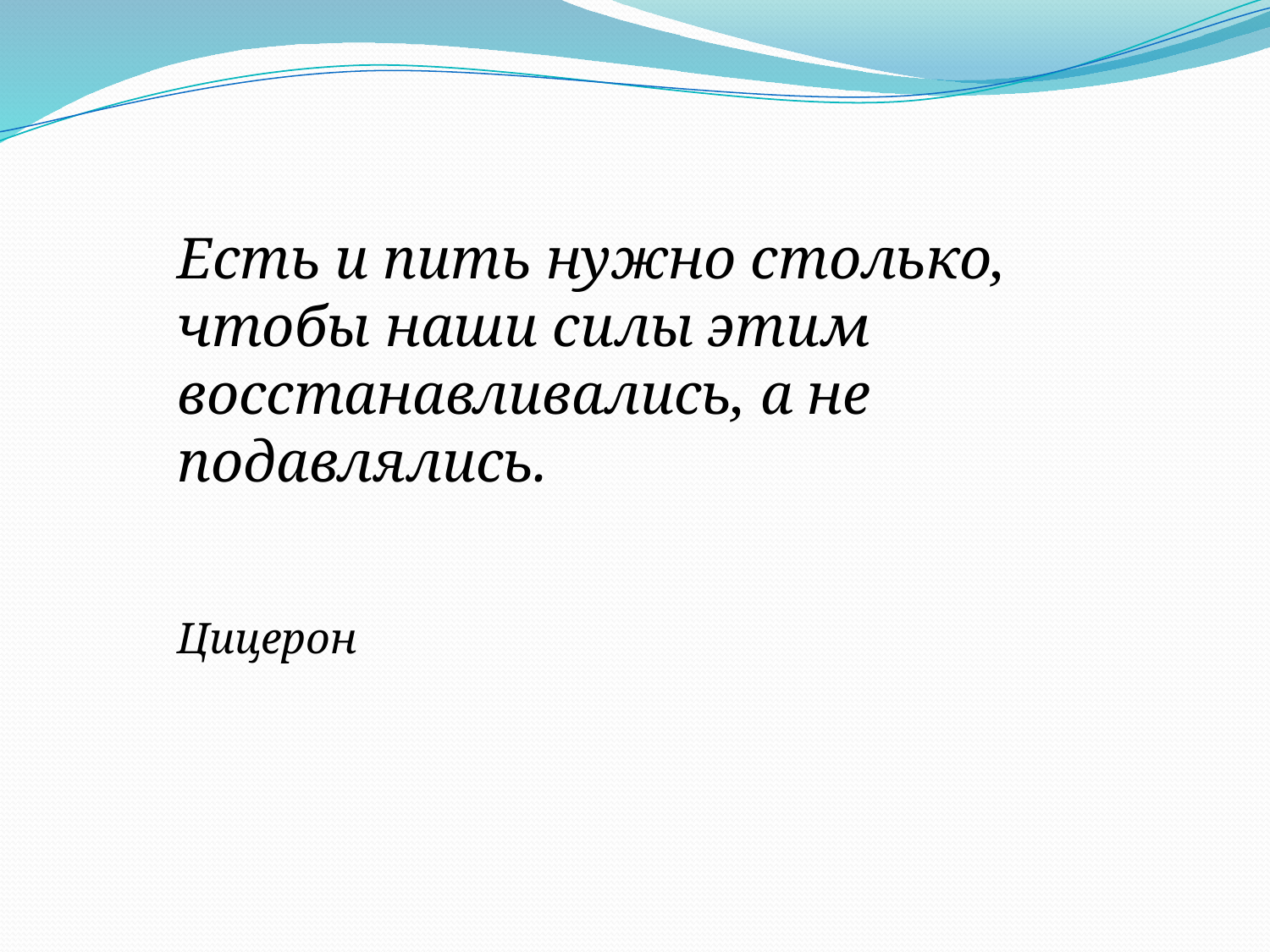

Есть и пить нужно столько, чтобы наши силы этим восстанавливались, а не подавлялись.

                                                                      Цицерон